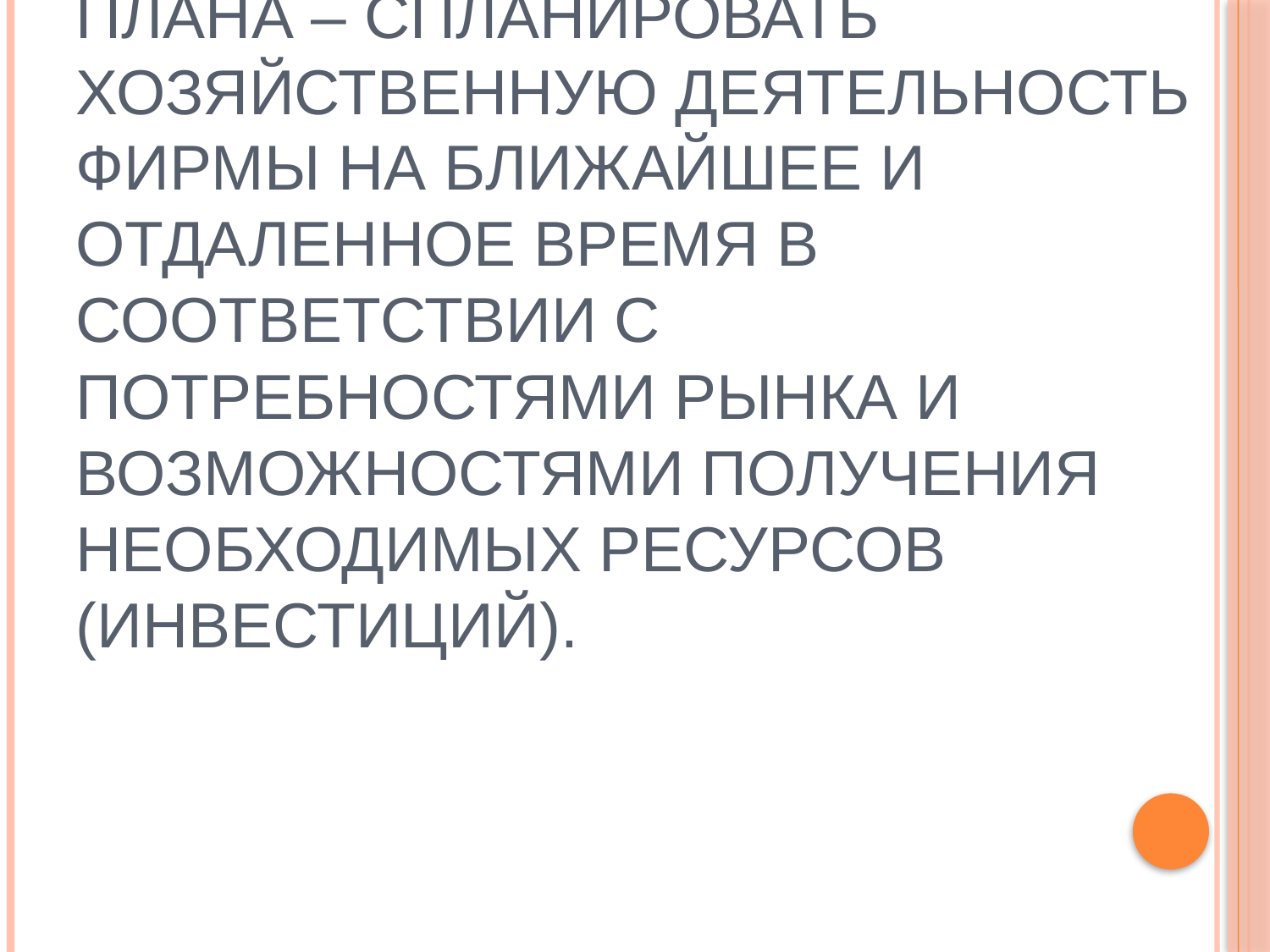

# Цель разработки бизнес-плана – спланировать хозяйственную деятельность фирмы на ближайшее и отдаленное время в соответствии с потребностями рынка и возможностями получения необходимых ресурсов (инвестиций).